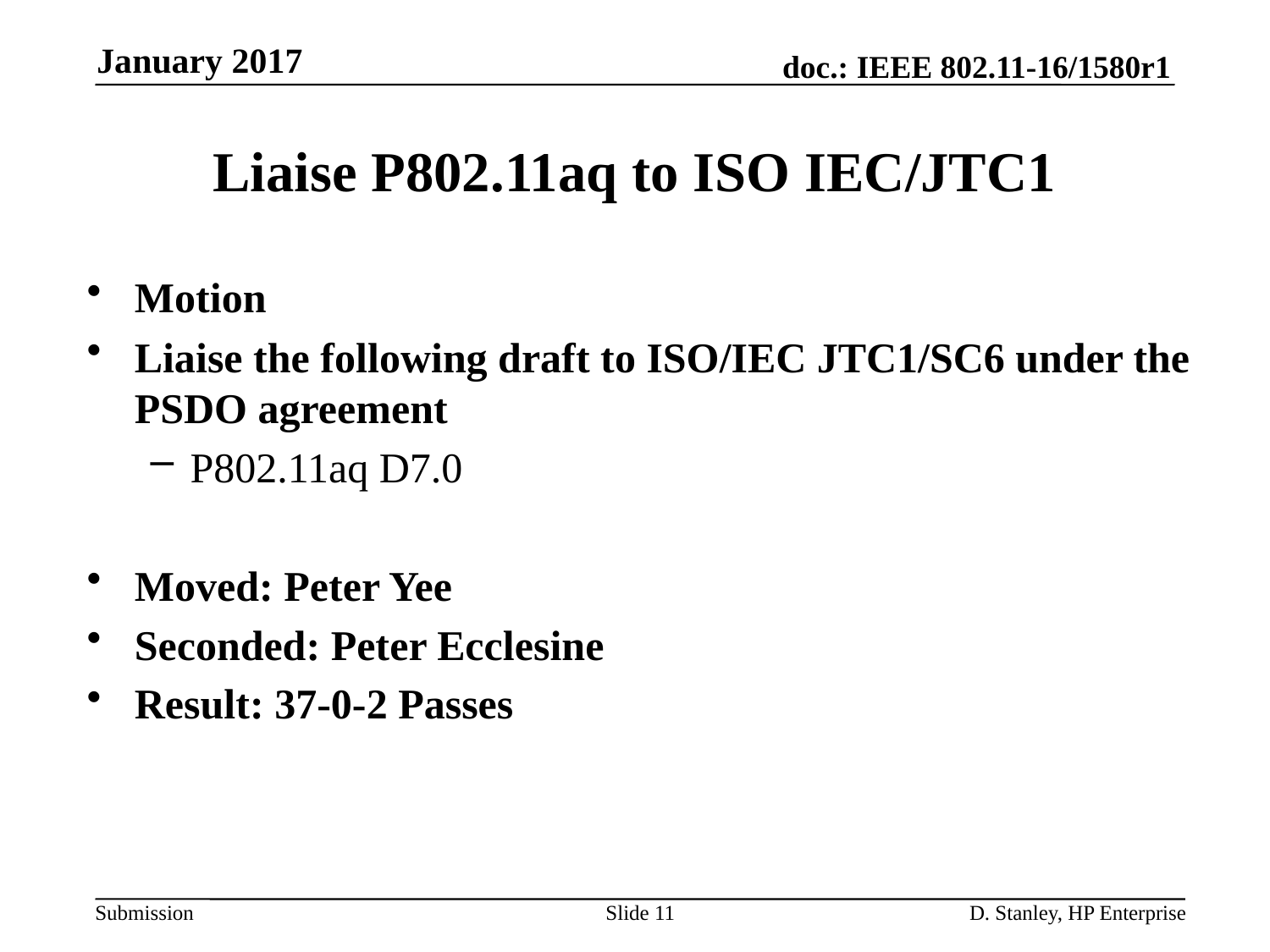

January 2017
# Liaise P802.11aq to ISO IEC/JTC1
Motion
Liaise the following draft to ISO/IEC JTC1/SC6 under the PSDO agreement
P802.11aq D7.0

Moved: Peter Yee
Seconded: Peter Ecclesine
Result: 37-0-2 Passes

Slide 11
D. Stanley, HP Enterprise